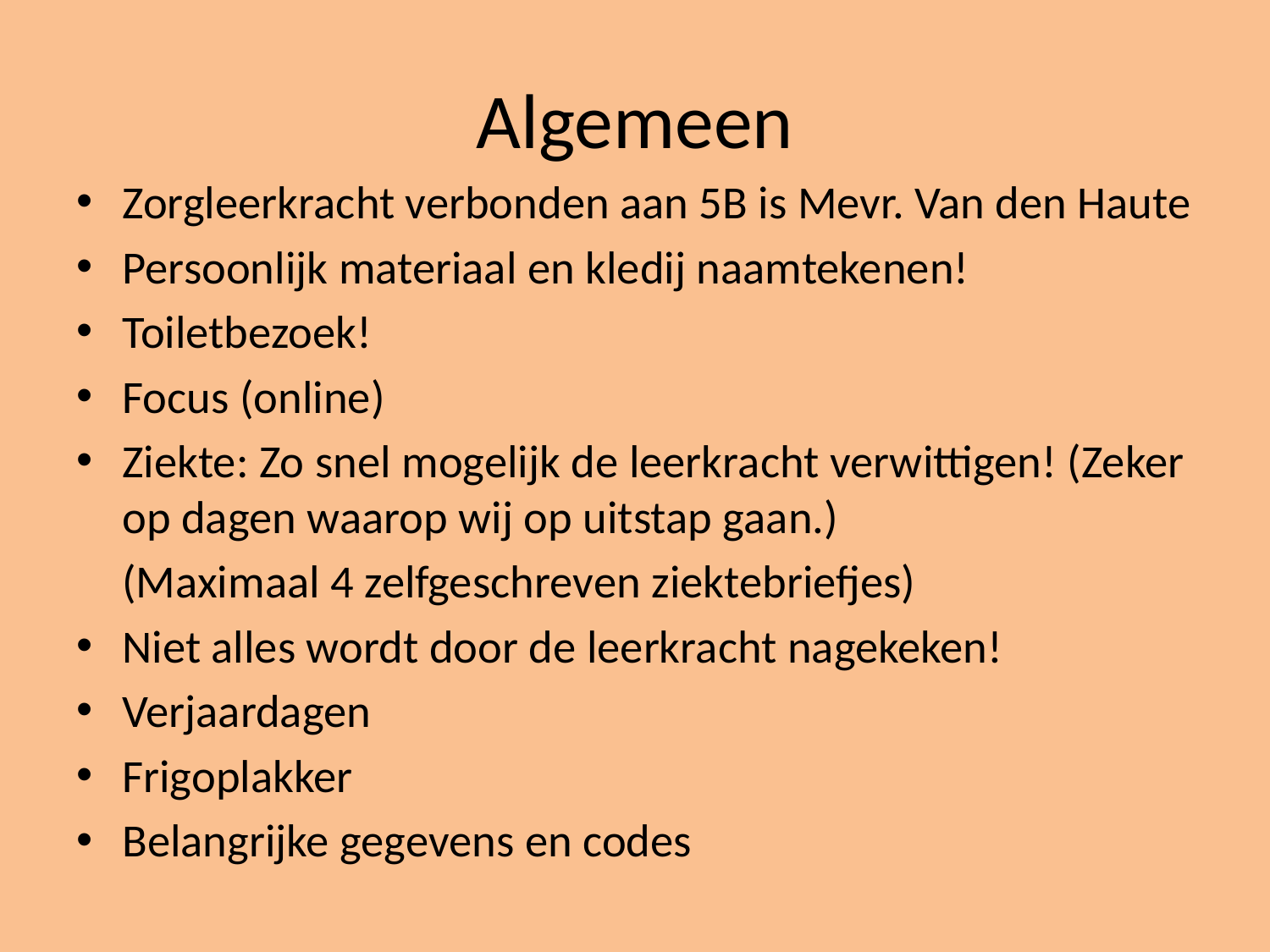

# Algemeen
Zorgleerkracht verbonden aan 5B is Mevr. Van den Haute
Persoonlijk materiaal en kledij naamtekenen!
Toiletbezoek!
Focus (online)
Ziekte: Zo snel mogelijk de leerkracht verwittigen! (Zeker op dagen waarop wij op uitstap gaan.)
	(Maximaal 4 zelfgeschreven ziektebriefjes)
Niet alles wordt door de leerkracht nagekeken!
Verjaardagen
Frigoplakker
Belangrijke gegevens en codes